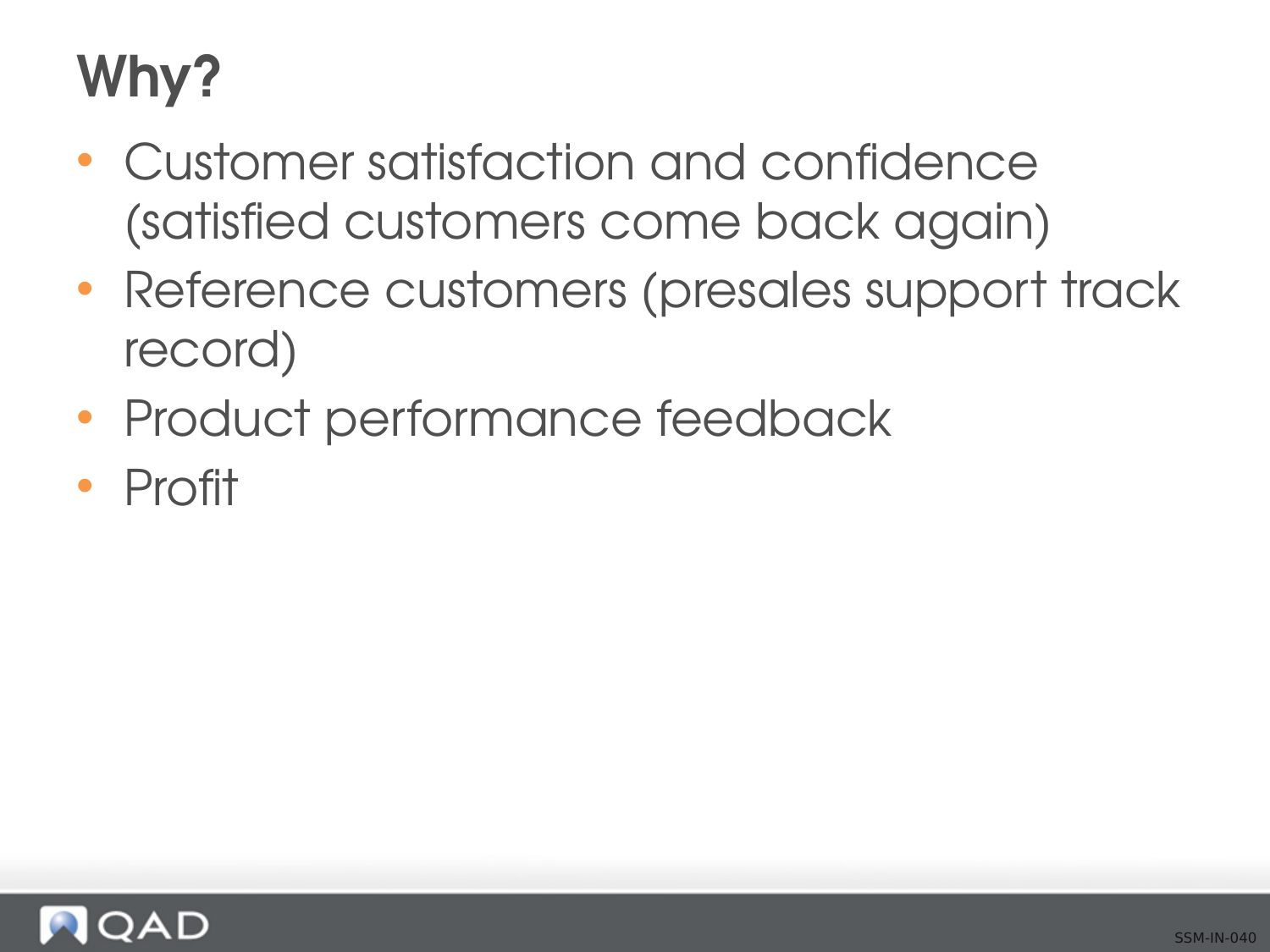

# Why?
Customer satisfaction and confidence  (satisfied customers come back again)
Reference customers (presales support track record)
Product performance feedback
Profit

SSM-IN-040